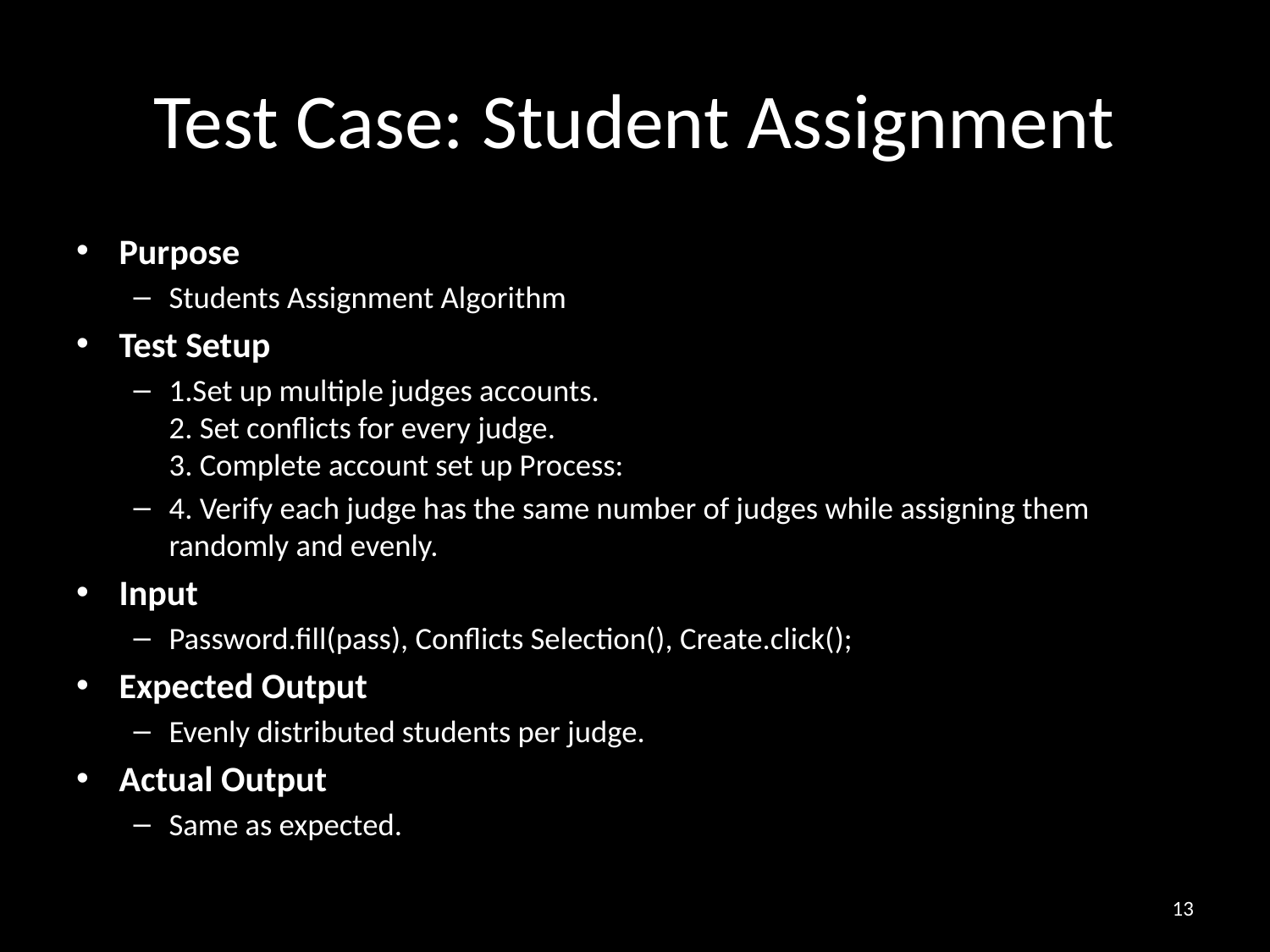

# Test Case: Student Assignment
Purpose
Students Assignment Algorithm
Test Setup
1.Set up multiple judges accounts.
2. Set conflicts for every judge.
3. Complete account set up Process:
4. Verify each judge has the same number of judges while assigning them randomly and evenly.
Input
Password.fill(pass), Conflicts Selection(), Create.click();
Expected Output
Evenly distributed students per judge.
Actual Output
Same as expected.

13